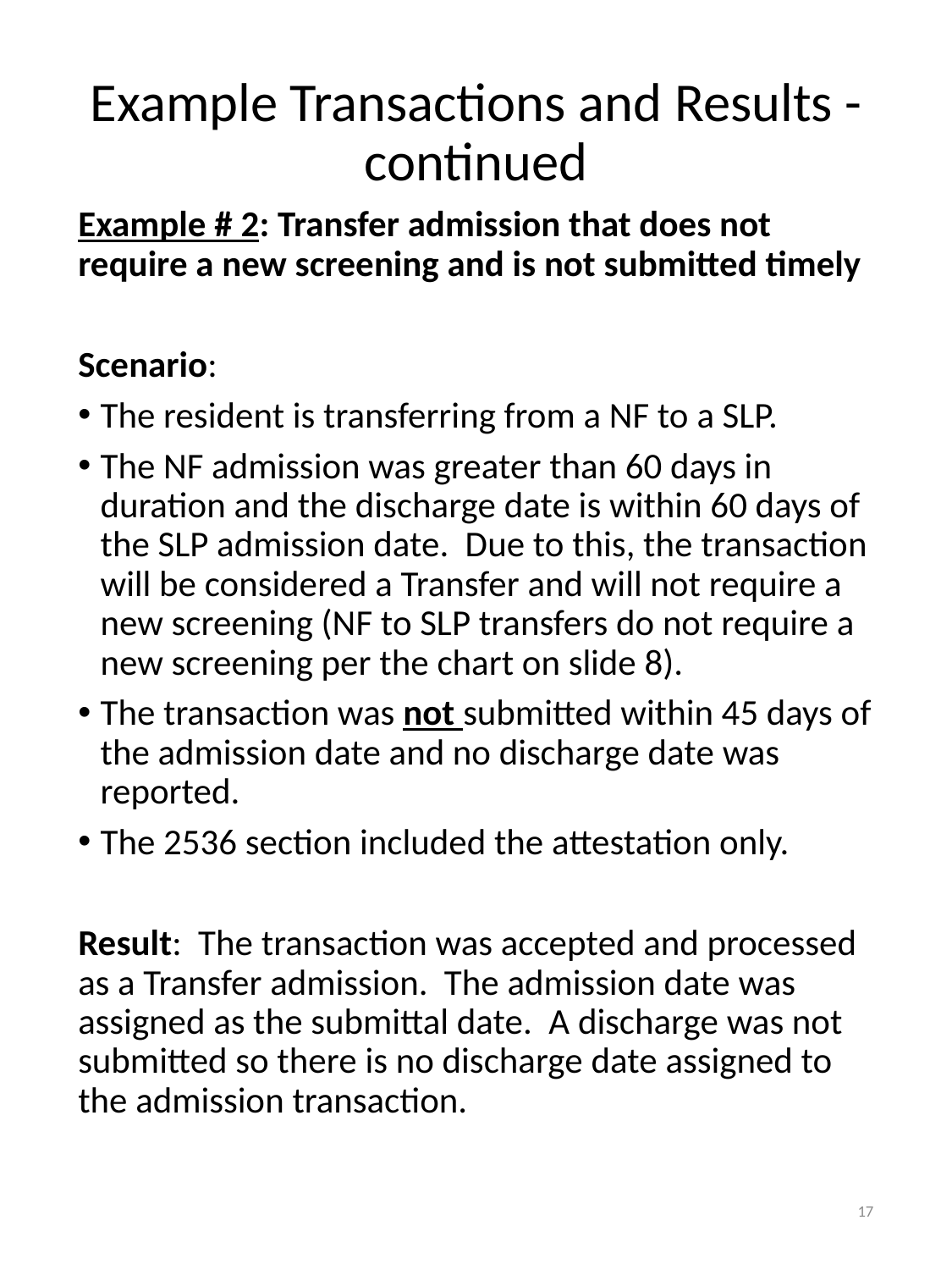

# Example Transactions and Results - continued
Example # 2: Transfer admission that does not require a new screening and is not submitted timely

Scenario:
The resident is transferring from a NF to a SLP.
The NF admission was greater than 60 days in duration and the discharge date is within 60 days of the SLP admission date.  Due to this, the transaction will be considered a Transfer and will not require a new screening (NF to SLP transfers do not require a new screening per the chart on slide 8).
The transaction was not submitted within 45 days of the admission date and no discharge date was reported.
The 2536 section included the attestation only.

Result:  The transaction was accepted and processed as a Transfer admission.  The admission date was assigned as the submittal date.  A discharge was not submitted so there is no discharge date assigned to the admission transaction.

17